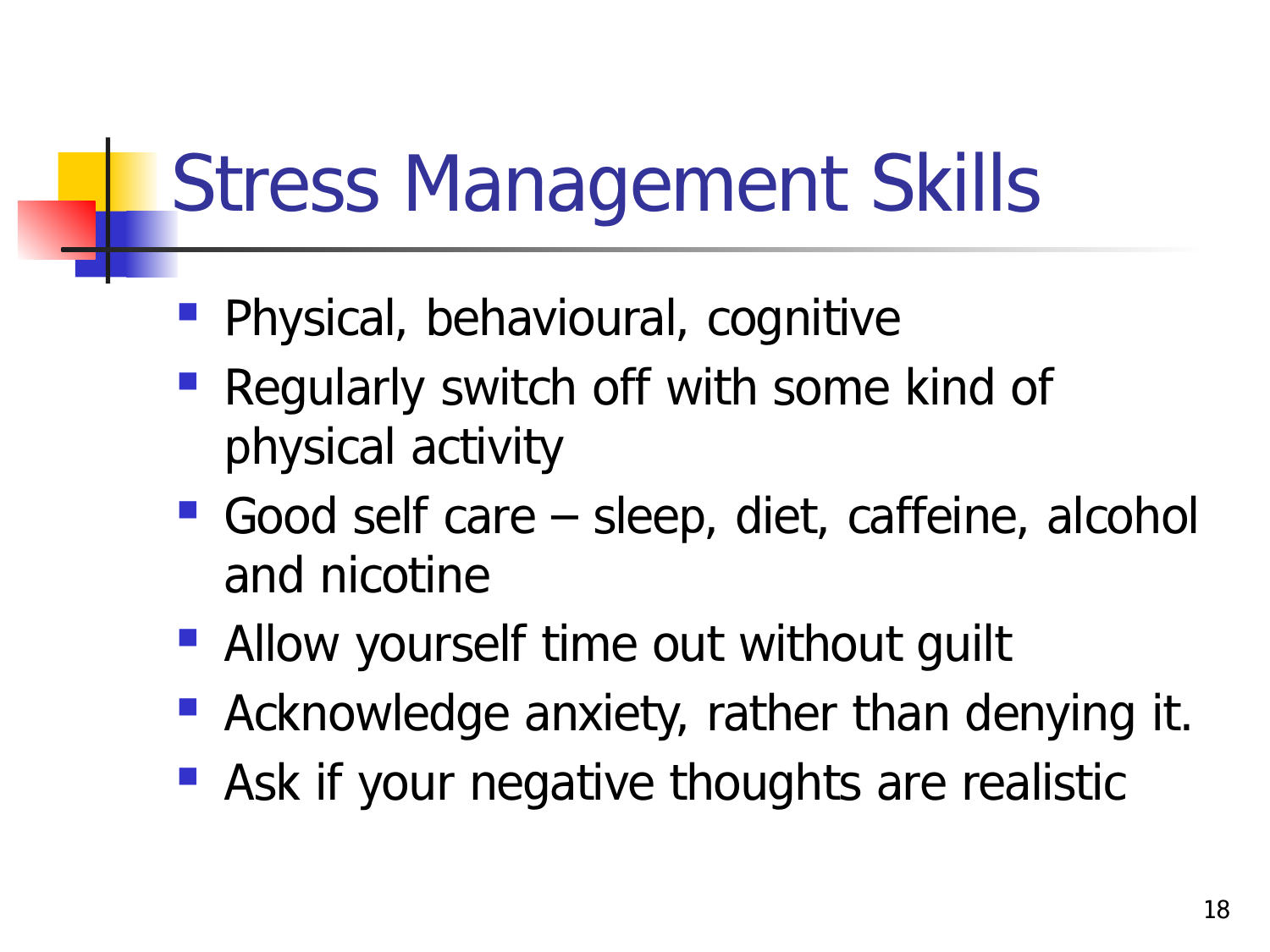

# Stress Management Skills
Physical, behavioural, cognitive
Regularly switch off with some kind of  physical activity
Good self care – sleep, diet, caffeine, alcohol and nicotine
Allow yourself time out without guilt
Acknowledge anxiety, rather than denying it.
Ask if your negative thoughts are realistic
18